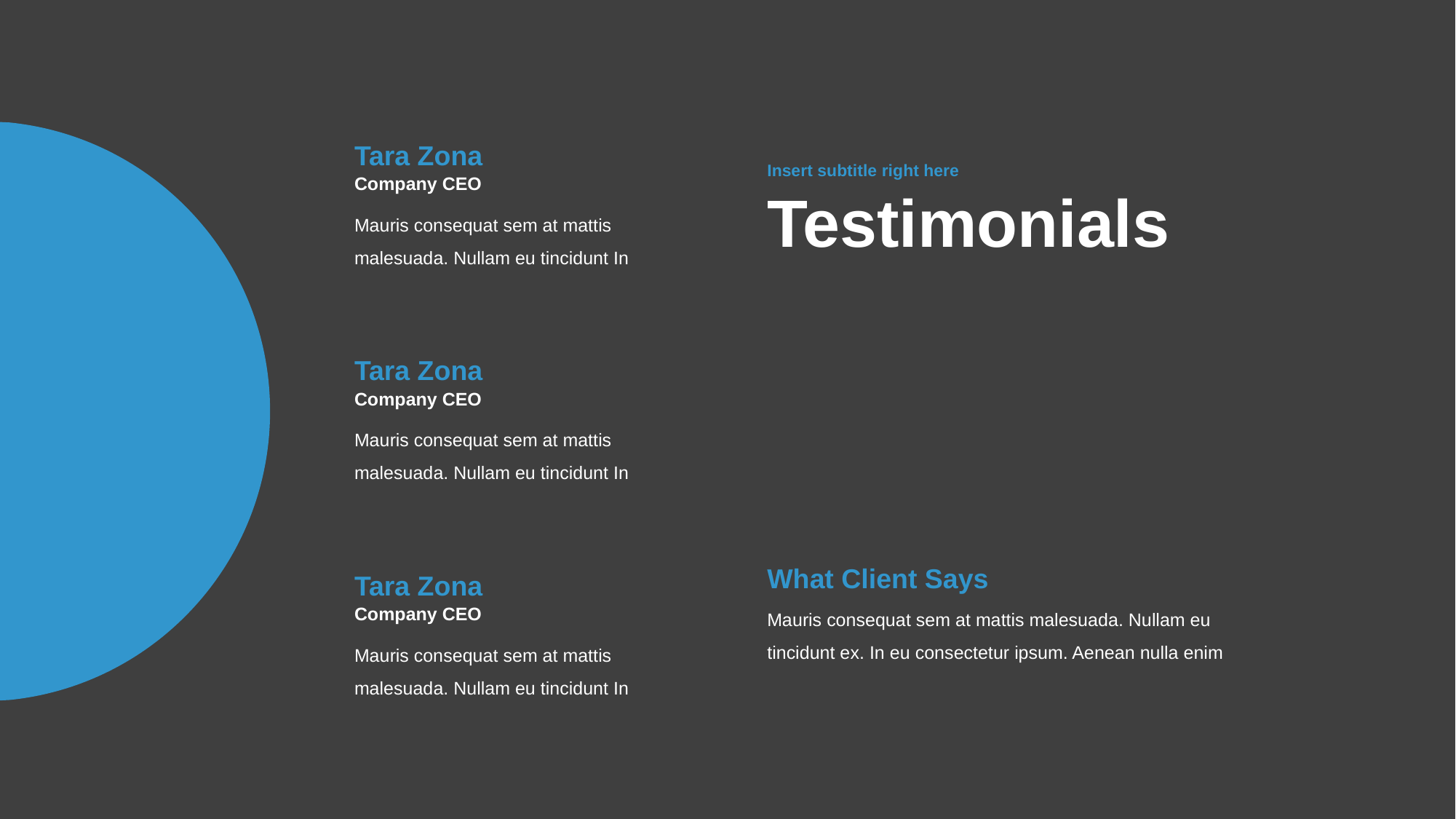

Tara Zona
Insert subtitle right here
Company CEO
# Testimonials
Mauris consequat sem at mattis malesuada. Nullam eu tincidunt In

Tara Zona
Company CEO
Mauris consequat sem at mattis malesuada. Nullam eu tincidunt In

What Client Says
Tara Zona
Mauris consequat sem at mattis malesuada. Nullam eu tincidunt ex. In eu consectetur ipsum. Aenean nulla enim
Company CEO
Mauris consequat sem at mattis malesuada. Nullam eu tincidunt In